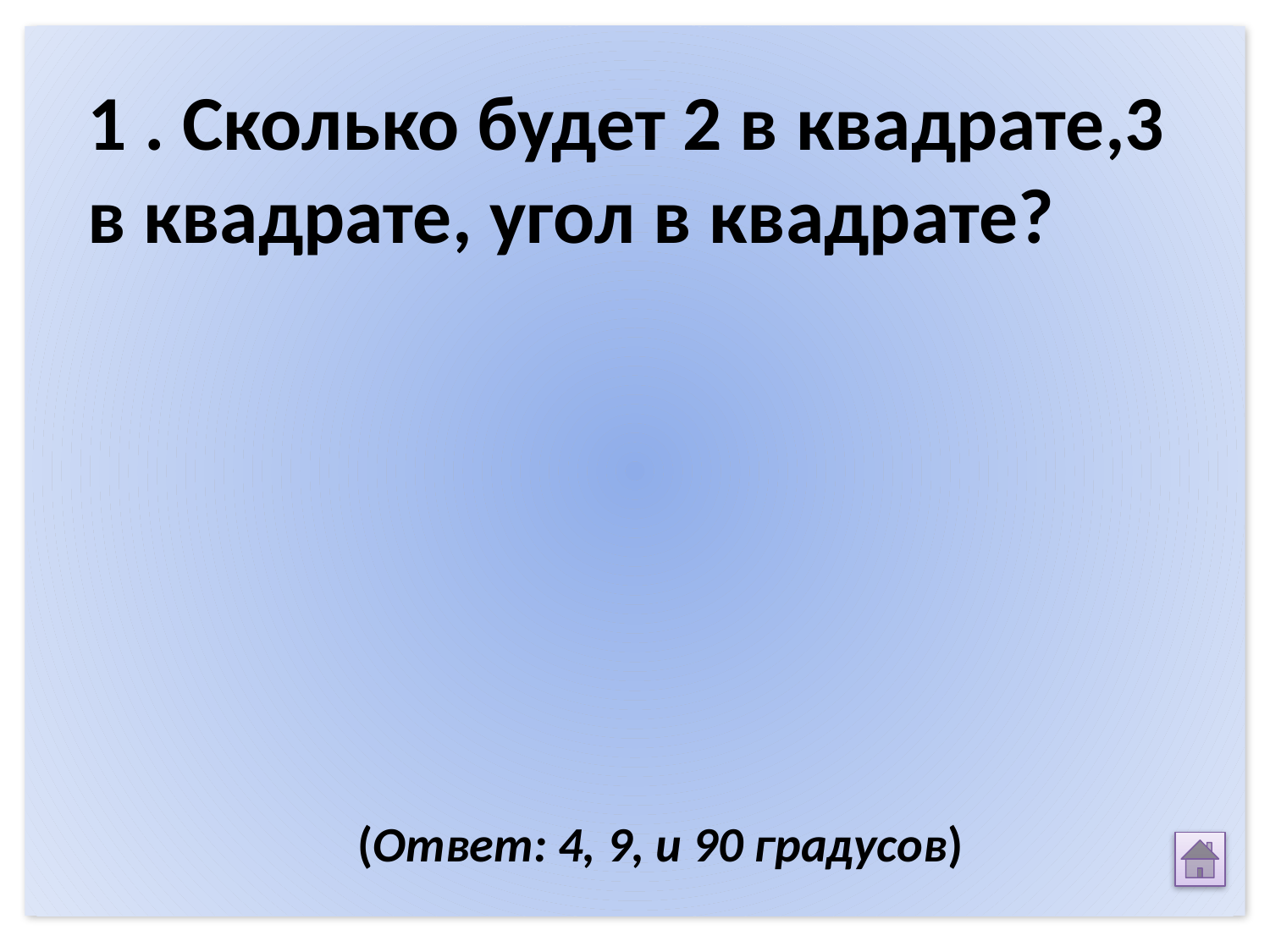

1 . Сколько будет 2 в квадрате,3 в квадрате, угол в квадрате?
(Ответ: 4, 9, и 90 градусов)